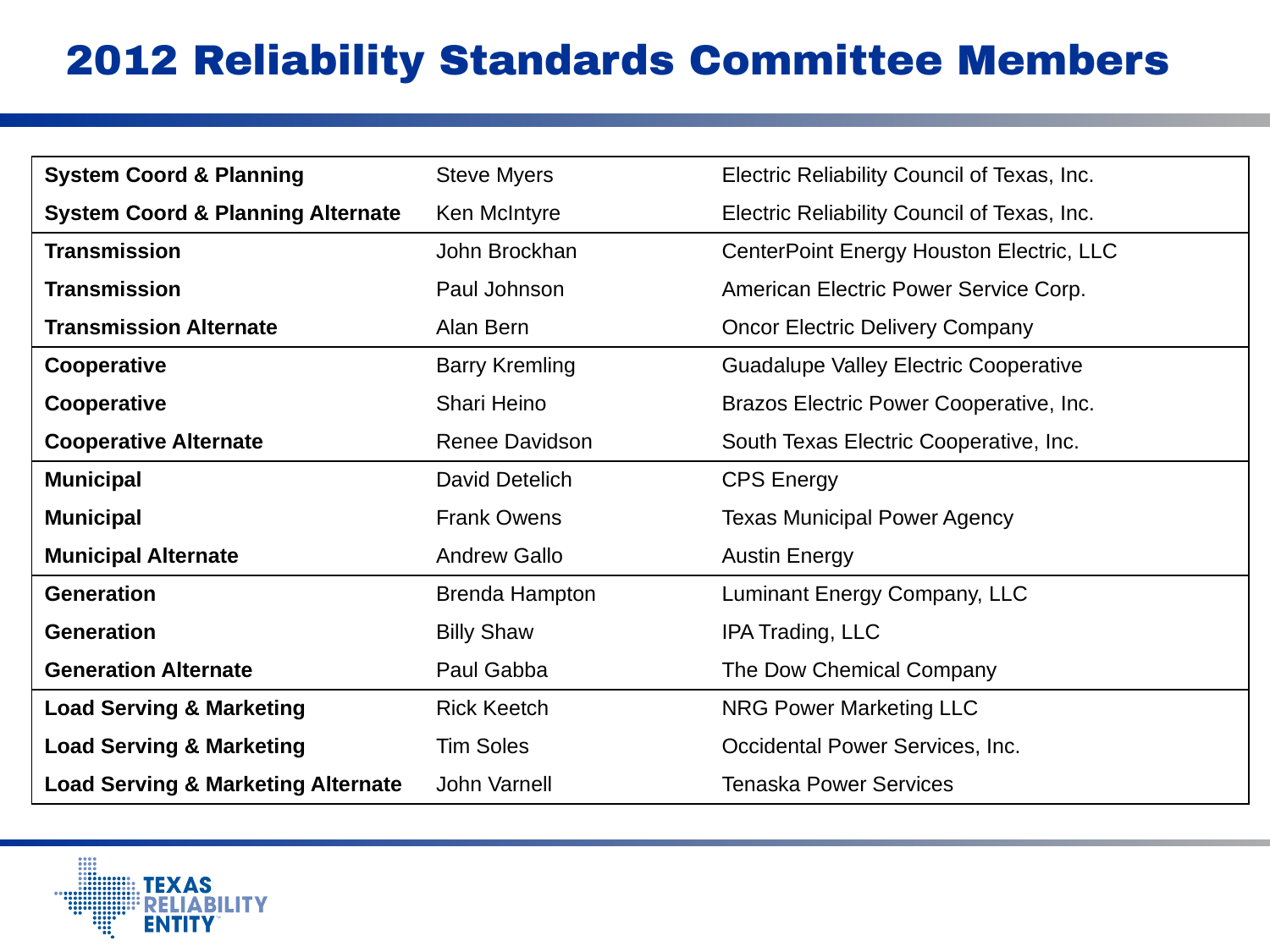

2012 Reliability Standards Committee Members
#

| System Coord & Planning | Steve Myers | Electric Reliability Council of Texas, Inc. |
| --- | --- | --- |
| System Coord & Planning Alternate | Ken McIntyre | Electric Reliability Council of Texas, Inc. |
| Transmission | John Brockhan | CenterPoint Energy Houston Electric, LLC |
| Transmission | Paul Johnson | American Electric Power Service Corp. |
| Transmission Alternate | Alan Bern | Oncor Electric Delivery Company |
| Cooperative | Barry Kremling | Guadalupe Valley Electric Cooperative |
| Cooperative | Shari Heino | Brazos Electric Power Cooperative, Inc. |
| Cooperative Alternate | Renee Davidson | South Texas Electric Cooperative, Inc. |
| Municipal | David Detelich | CPS Energy |
| Municipal | Frank Owens | Texas Municipal Power Agency |
| Municipal Alternate | Andrew Gallo | Austin Energy |
| Generation | Brenda Hampton | Luminant Energy Company, LLC |
| Generation | Billy Shaw | IPA Trading, LLC |
| Generation Alternate | Paul Gabba | The Dow Chemical Company |
| Load Serving & Marketing | Rick Keetch | NRG Power Marketing LLC |
| Load Serving & Marketing | Tim Soles | Occidental Power Services, Inc. |
| Load Serving & Marketing Alternate | John Varnell | Tenaska Power Services |